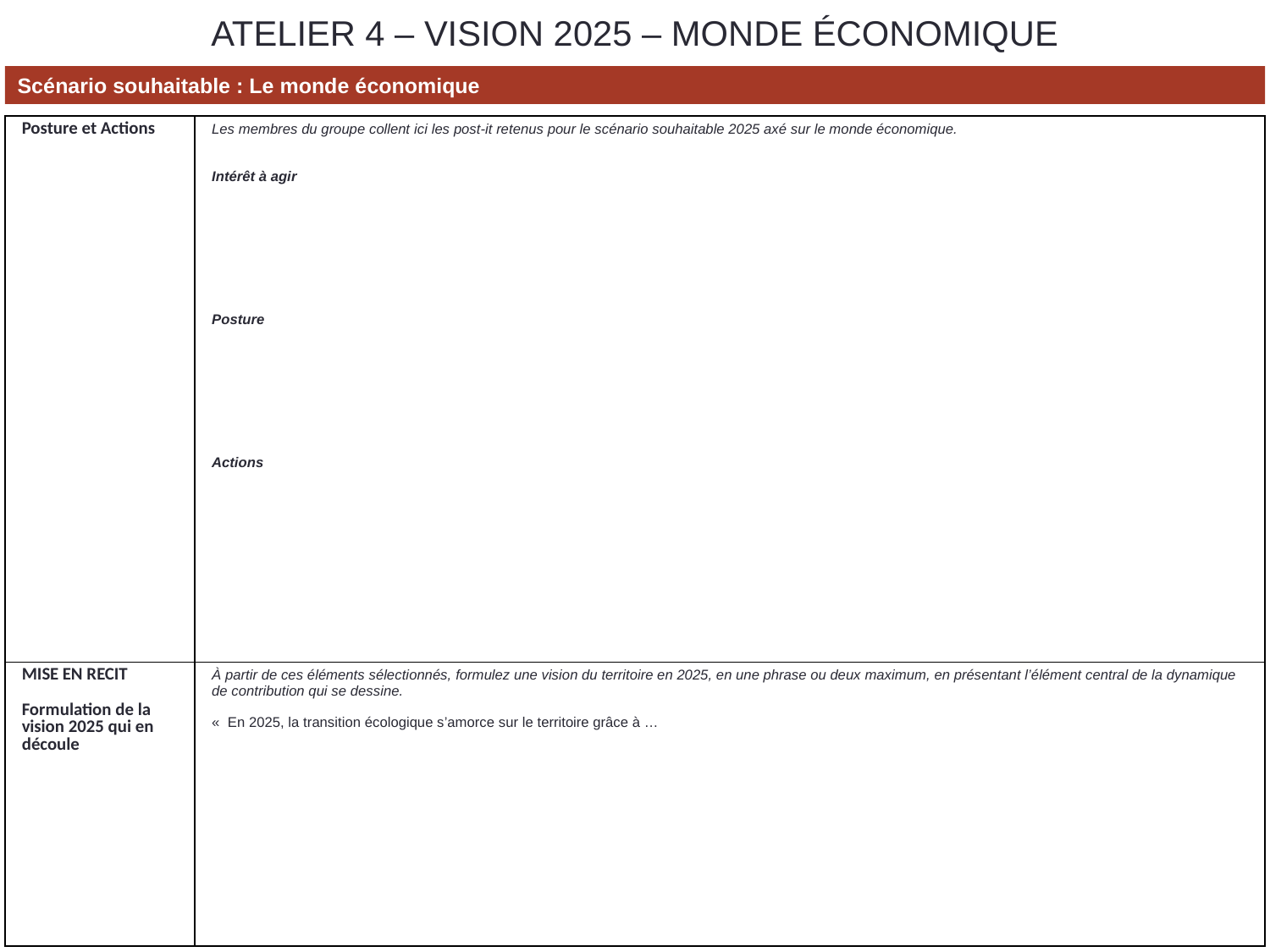

# ATELIER 4 – VISION 2025 – MONDE ÉCONOMIQUE
Scénario souhaitable : Le monde économique
| Posture et Actions | Les membres du groupe collent ici les post-it retenus pour le scénario souhaitable 2025 axé sur le monde économique. Intérêt à agir Posture Actions |
| --- | --- |
| MISE EN RECIT Formulation de la vision 2025 qui en découle | À partir de ces éléments sélectionnés, formulez une vision du territoire en 2025, en une phrase ou deux maximum, en présentant l’élément central de la dynamique de contribution qui se dessine. «  En 2025, la transition écologique s’amorce sur le territoire grâce à … |